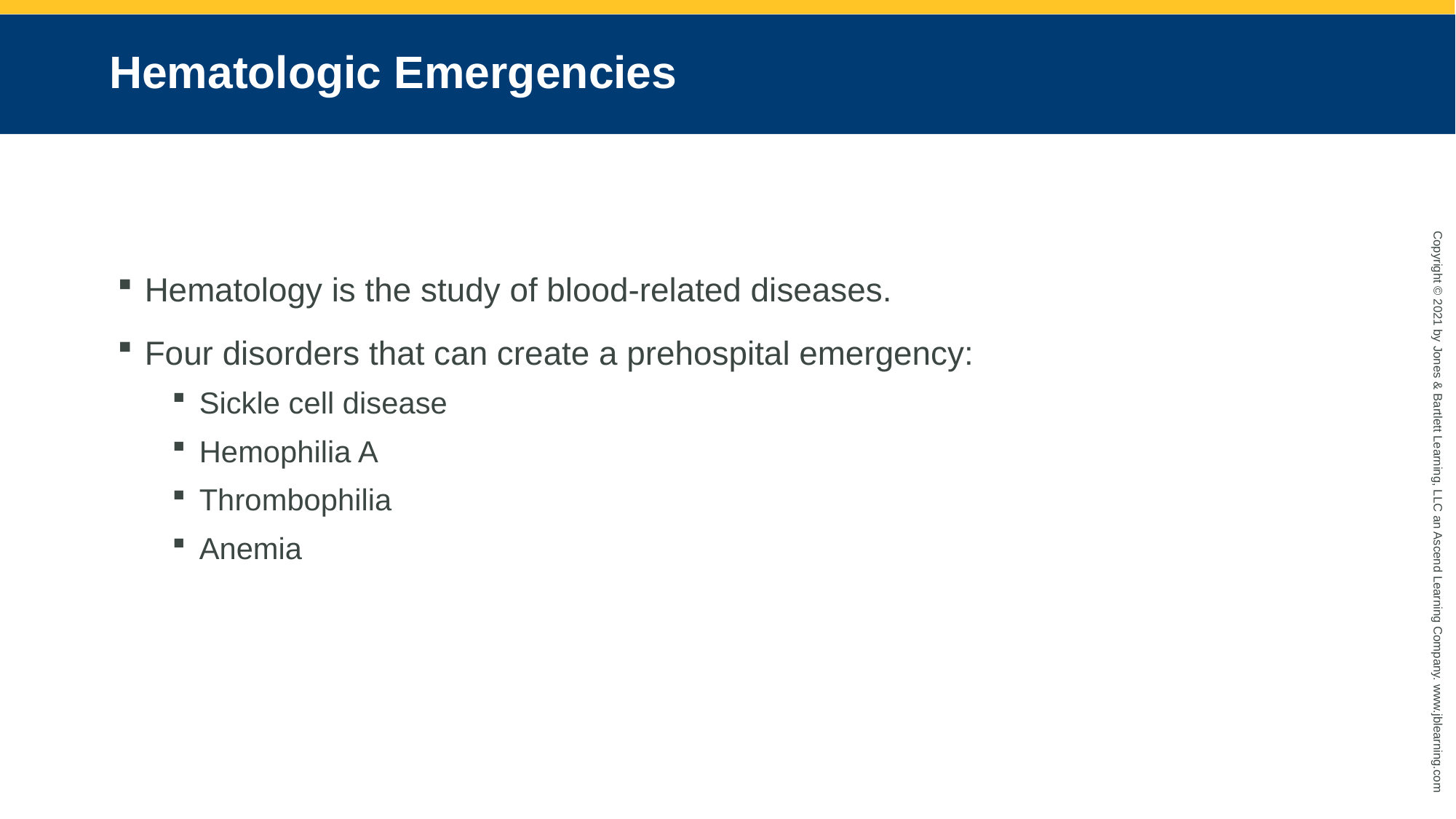

# Hematologic Emergencies
Hematology is the study of blood-related diseases.
Four disorders that can create a prehospital emergency:
Sickle cell disease
Hemophilia A
Thrombophilia
Anemia